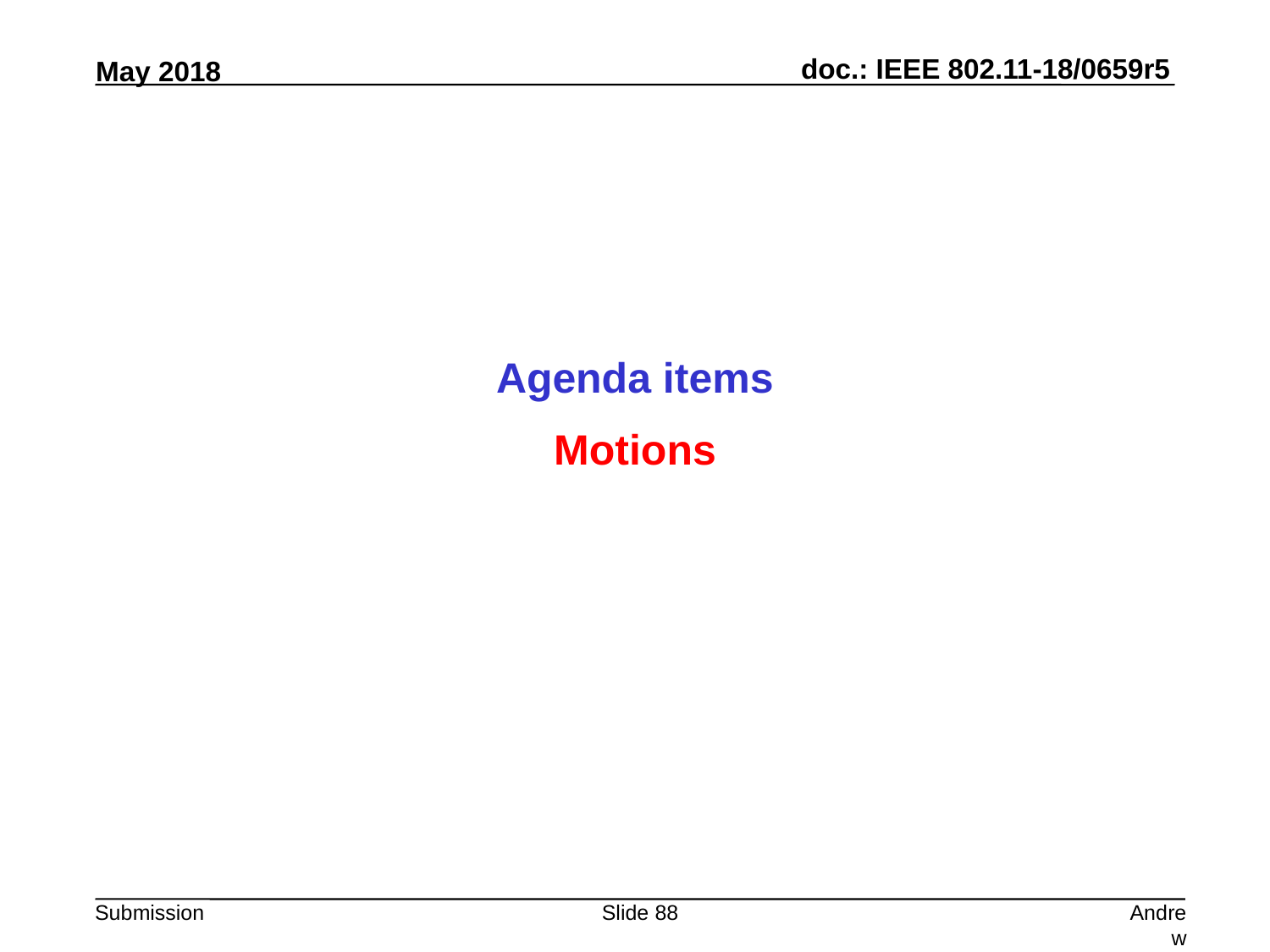

Agenda items
Motions
Slide 88
Andrew Myles, Cisco